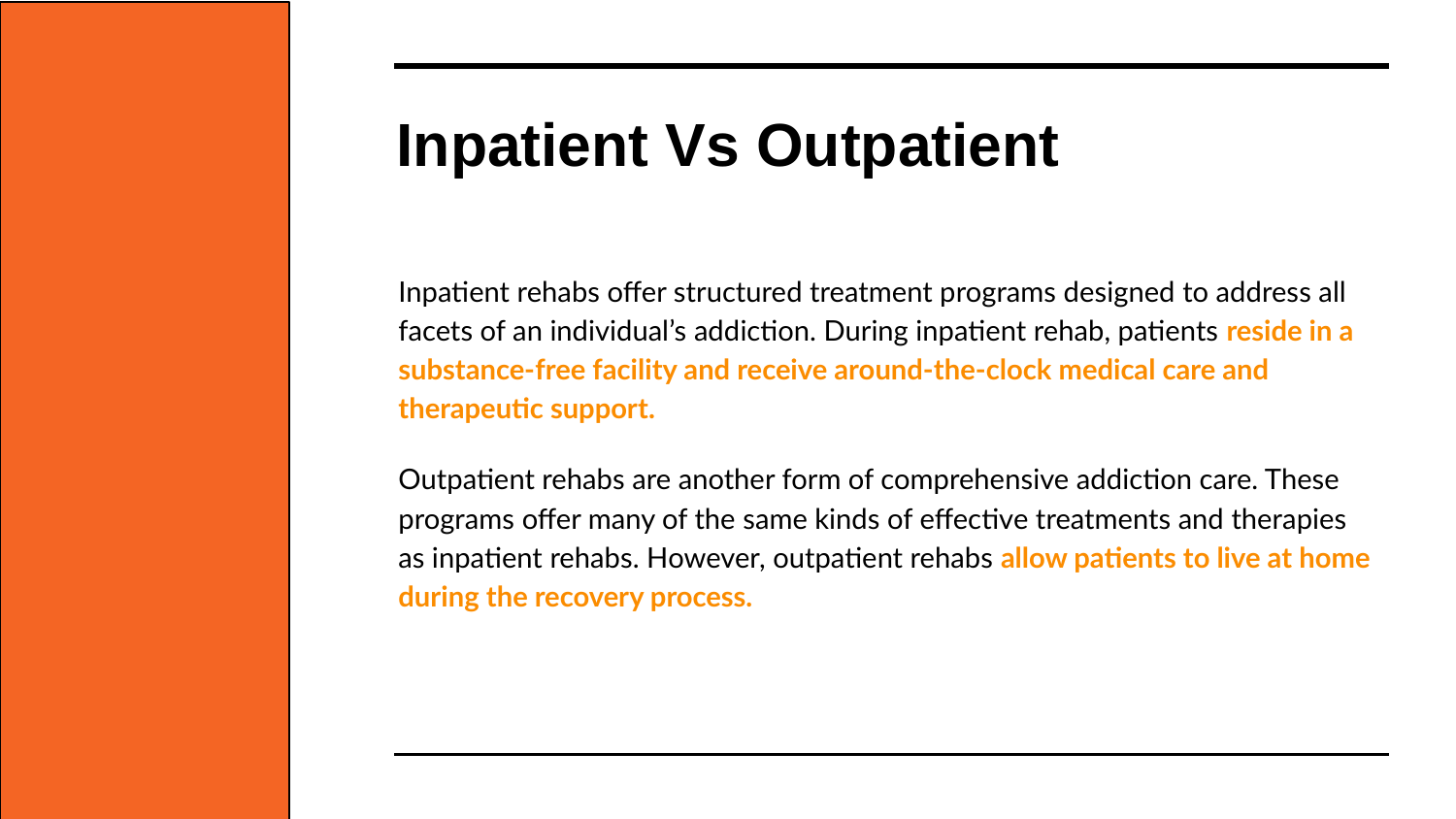

# Inpatient Vs Outpatient
Inpatient rehabs offer structured treatment programs designed to address all facets of an individual’s addiction. During inpatient rehab, patients reside in a substance-free facility and receive around-the-clock medical care and therapeutic support.
Outpatient rehabs are another form of comprehensive addiction care. These programs offer many of the same kinds of effective treatments and therapies as inpatient rehabs. However, outpatient rehabs allow patients to live at home during the recovery process.